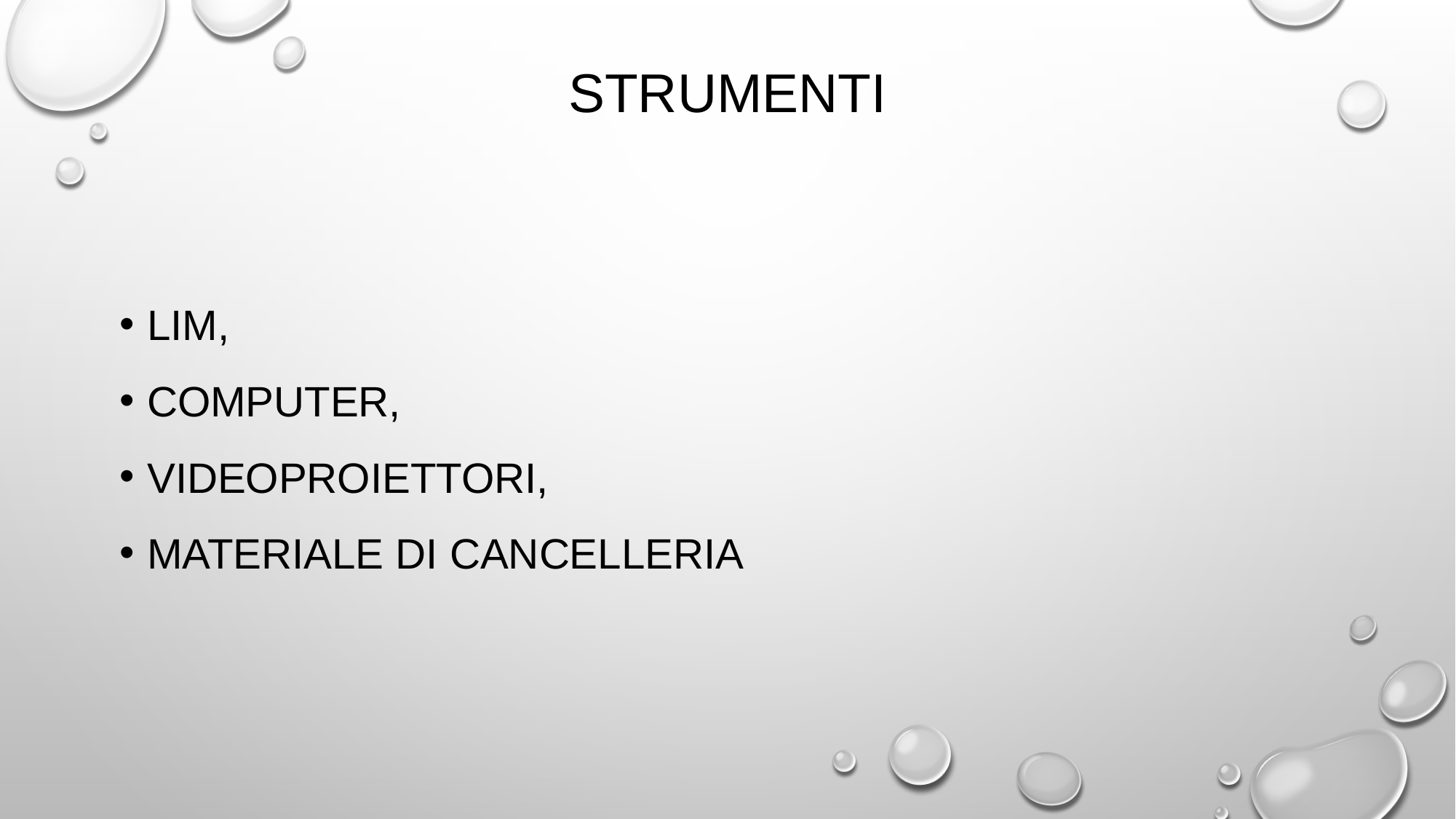

# STRUMENTI
lim,
computer,
videoproiettori,
materiale di cancelleria